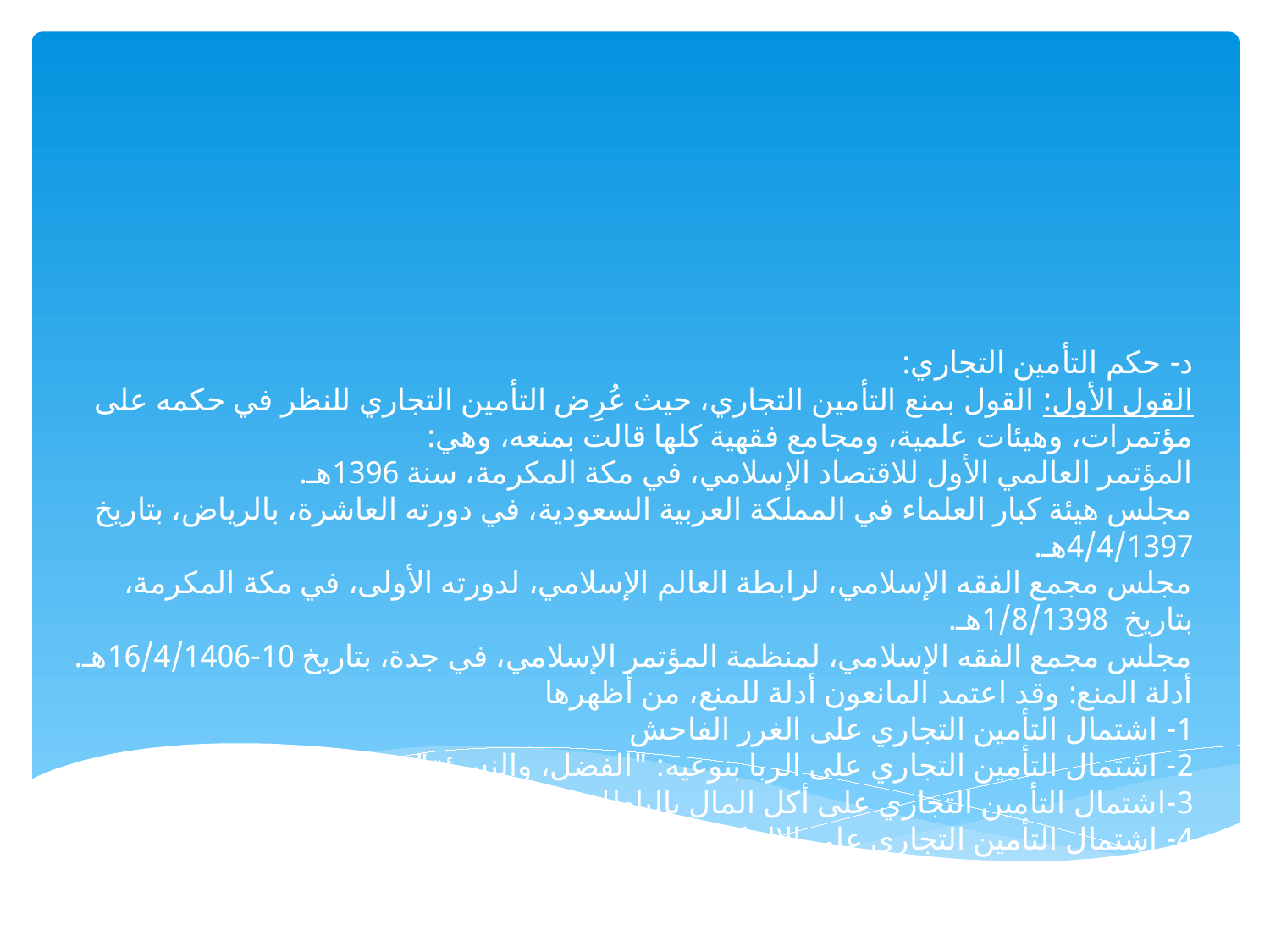

# د- حكم التأمين التجاري: القول الأول: القول بمنع التأمين التجاري، حيث عُرِض التأمين التجاري للنظر في حكمه على مؤتمرات، وهيئات علمية، ومجامع فقهية كلها قالت بمنعه، وهي: المؤتمر العالمي الأول للاقتصاد الإسلامي، في مكة المكرمة، سنة 1396هـ. مجلس هيئة كبار العلماء في المملكة العربية السعودية، في دورته العاشرة، بالرياض، بتاريخ 4/4/1397هـ. مجلس مجمع الفقه الإسلامي، لرابطة العالم الإسلامي، لدورته الأولى، في مكة المكرمة، بتاريخ  1/8/1398هـ. مجلس مجمع الفقه الإسلامي، لمنظمة المؤتمر الإسلامي، في جدة، بتاريخ 10-16/4/1406هـ. أدلة المنع: وقد اعتمد المانعون أدلة للمنع، من أظهرها 1- اشتمال التأمين التجاري على الغرر الفاحش 2- اشتمال التأمين التجاري على الربا بنوعيه: "الفضل، والنسيئة" 3-اشتمال التأمين التجاري على أكل المال بالباطل 4- اشتمال التأمين التجاري على الإلزام بما لا يلزم شرعاً